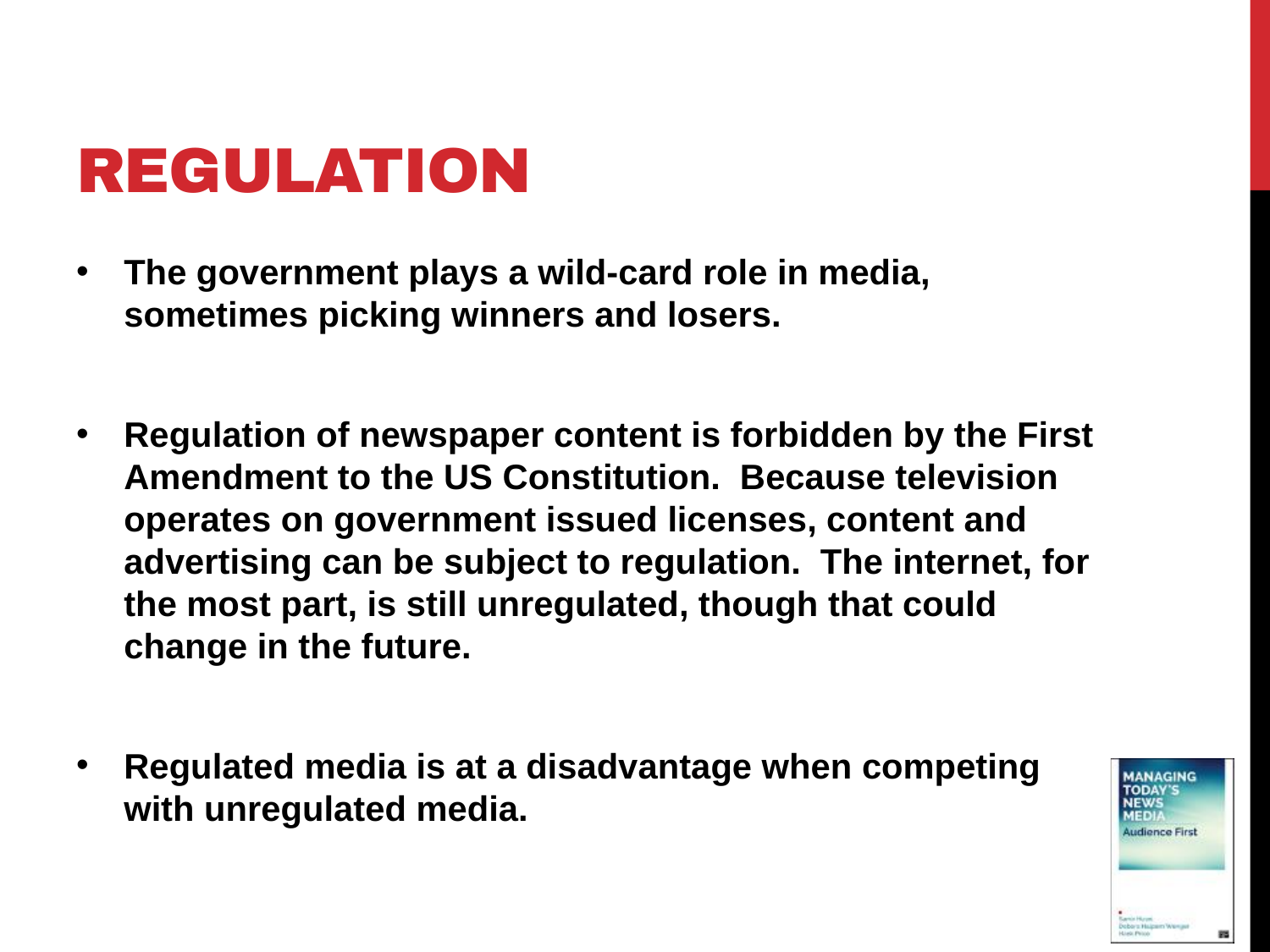

# Regulation
The government plays a wild-card role in media, sometimes picking winners and losers.

Regulation of newspaper content is forbidden by the First Amendment to the US Constitution.  Because television operates on government issued licenses, content and advertising can be subject to regulation.  The internet, for the most part, is still unregulated, though that could change in the future.

Regulated media is at a disadvantage when competing with unregulated media.